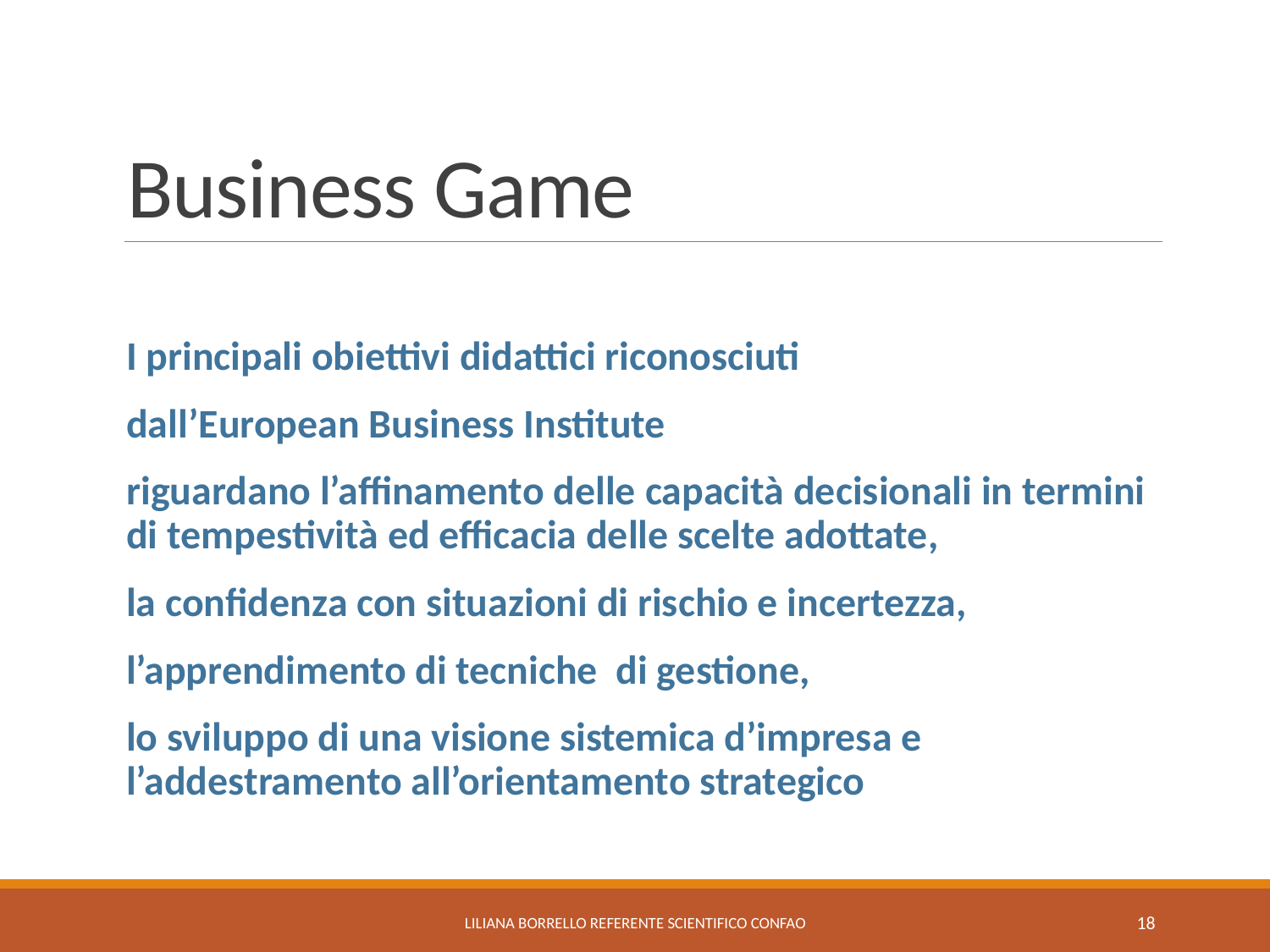

# Business Game

I principali obiettivi didattici riconosciuti
dall’European Business Institute
riguardano l’affinamento delle capacità decisionali in termini di tempestività ed efficacia delle scelte adottate,
la confidenza con situazioni di rischio e incertezza,
l’apprendimento di tecniche  di gestione,
lo sviluppo di una visione sistemica d’impresa e l’addestramento all’orientamento strategico
LILIANA BORRELLO referente scientifico Confao
18